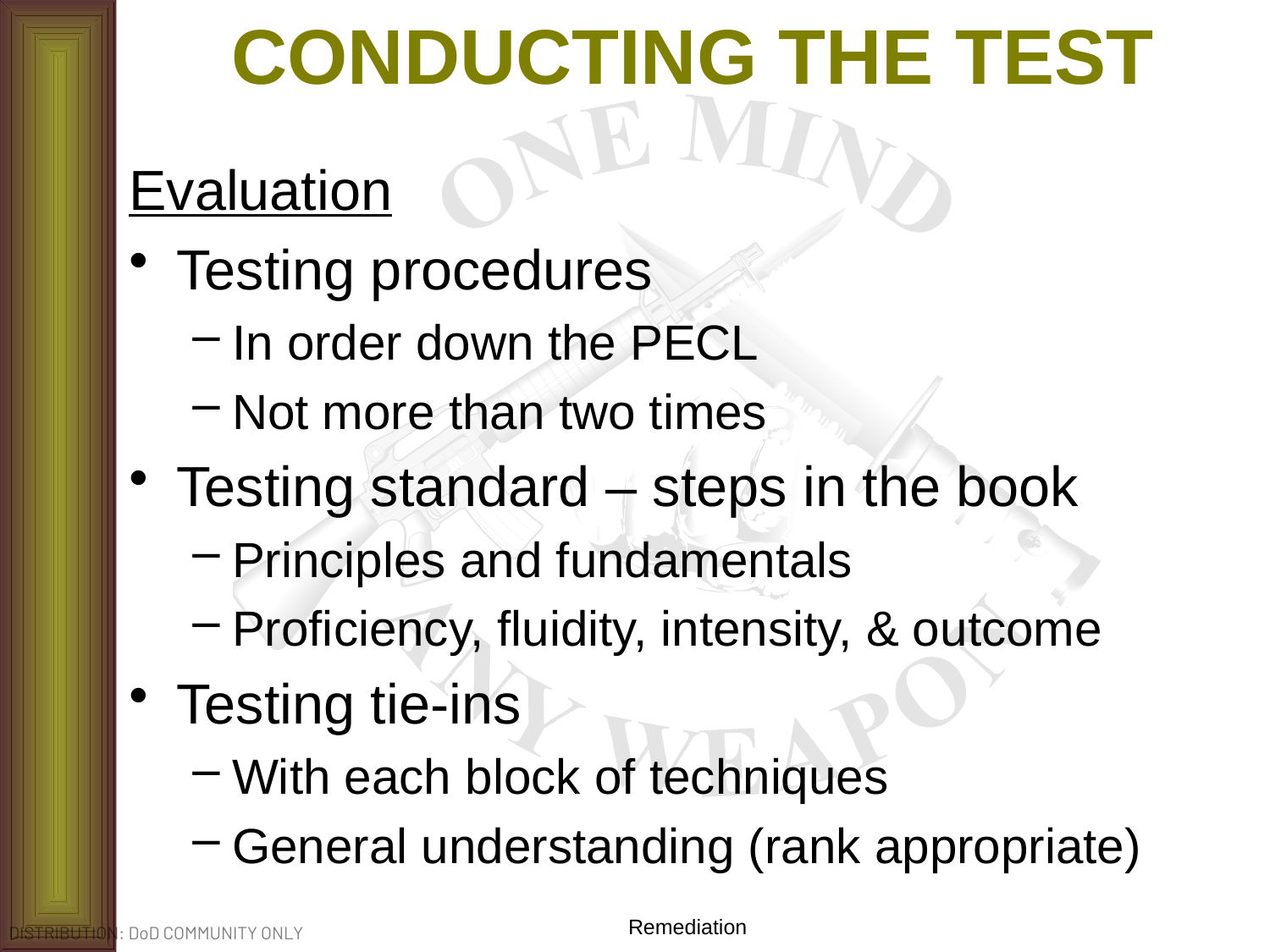

# CONDUCTING THE TEST
Evaluation
Testing procedures
In order down the PECL
Not more than two times
Testing standard – steps in the book
Principles and fundamentals
Proficiency, fluidity, intensity, & outcome
Testing tie-ins
With each block of techniques
General understanding (rank appropriate)
Remediation